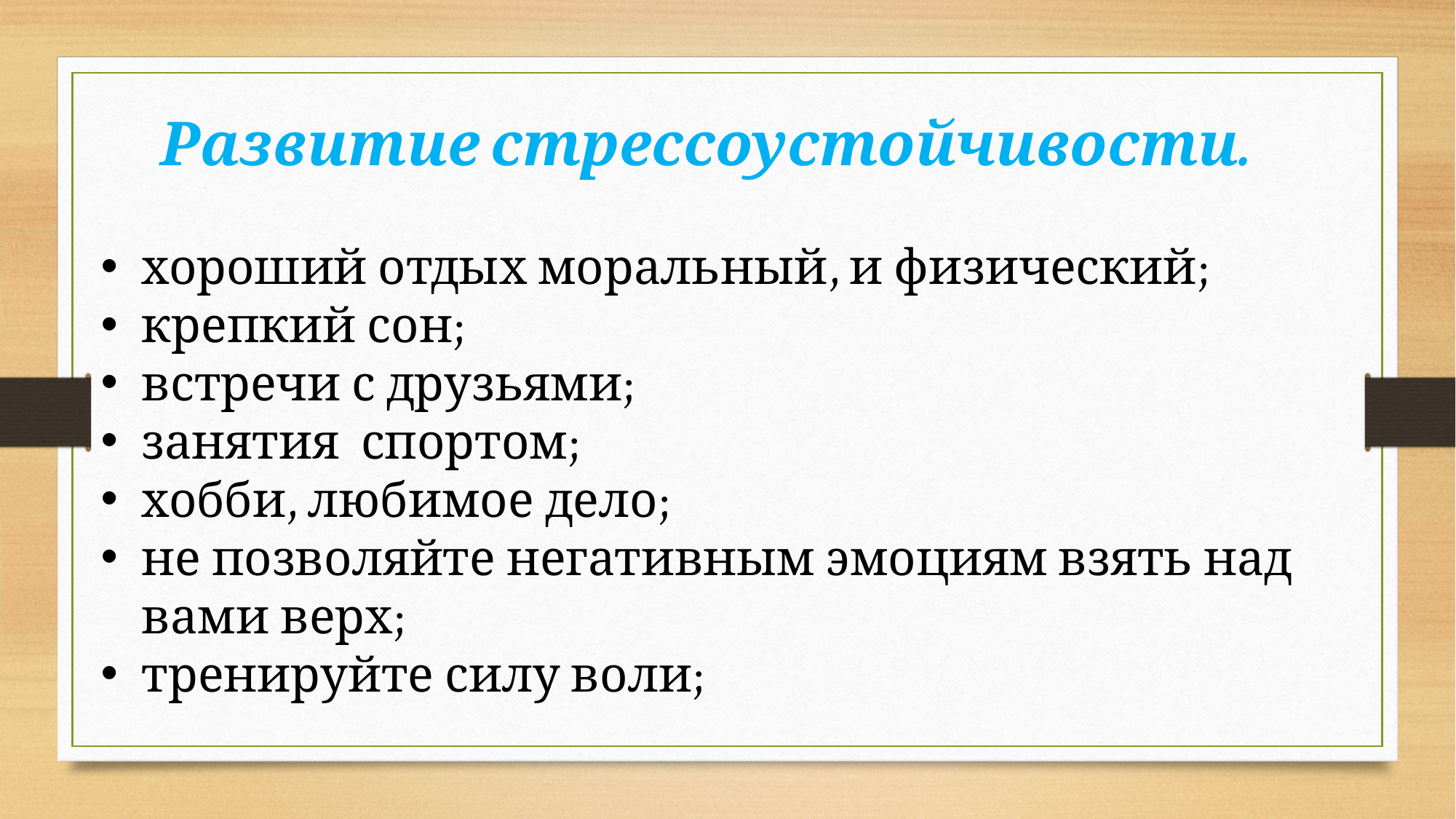

Развитие стрессоустойчивости.

хороший отдых моральный, и физический;
крепкий сон;
встречи с друзьями;
занятия  спортом;
хобби, любимое дело;
не позволяйте негативным эмоциям взять над вами верх;
тренируйте силу воли;